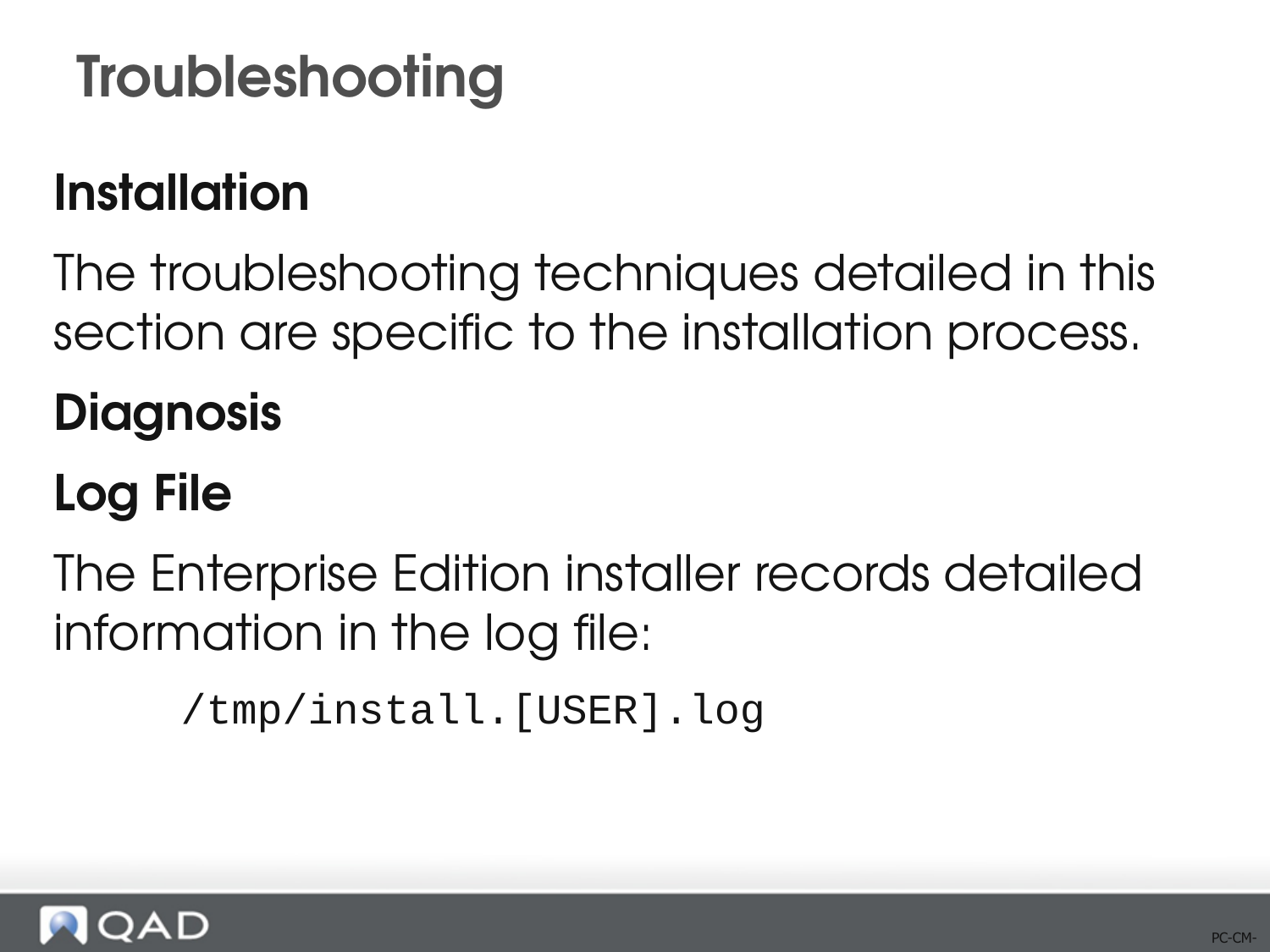

# Troubleshooting
Installation

The troubleshooting techniques detailed in this section are specific to the installation process.

Diagnosis

Log File

The Enterprise Edition installer records detailed information in the log file:

	/tmp/install.[USER].log
PC-CM-